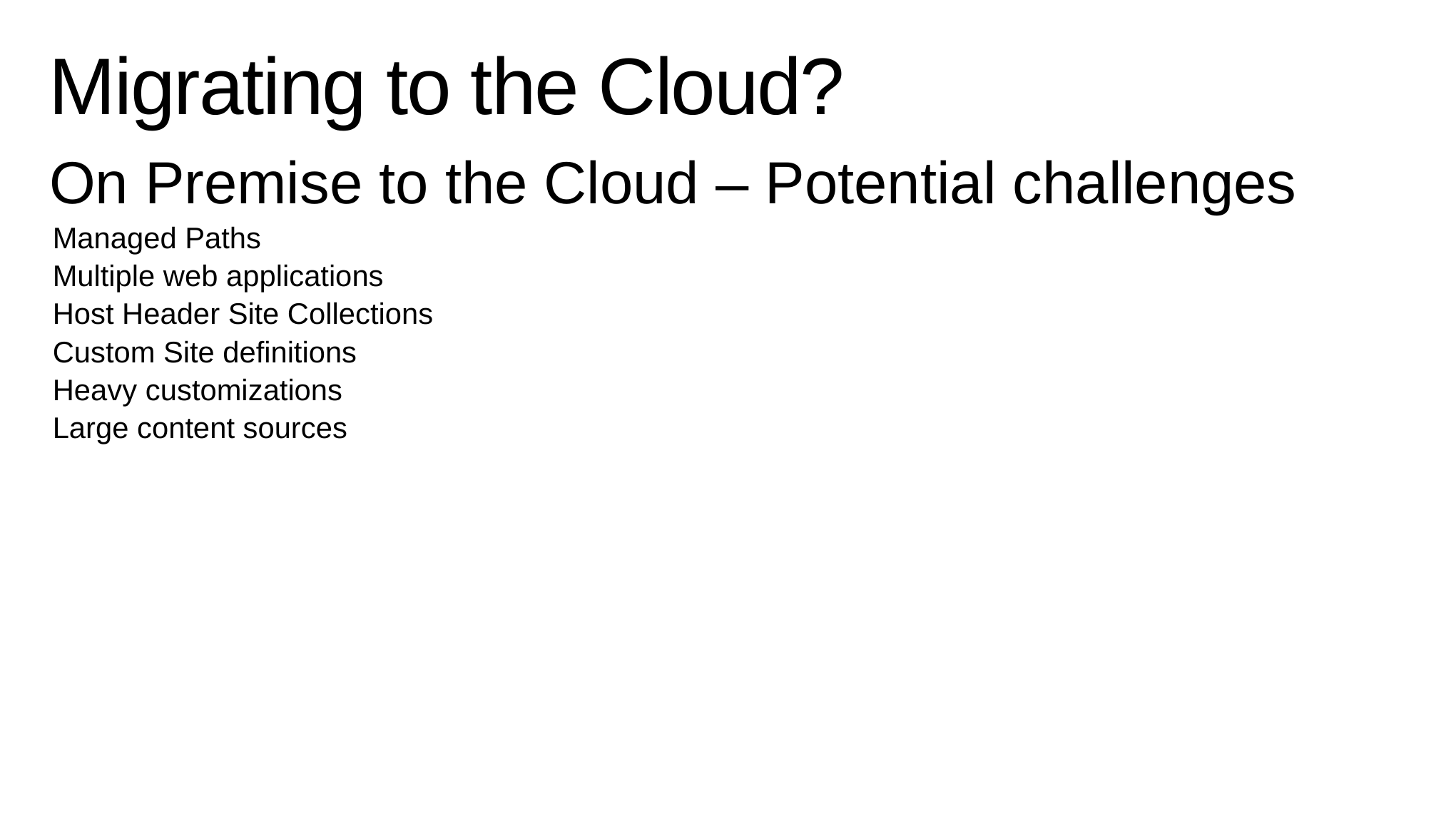

# Migrating to the Cloud?
On Premise to the Cloud – Potential challenges
Managed Paths
Multiple web applications
Host Header Site Collections
Custom Site definitions
Heavy customizations
Large content sources